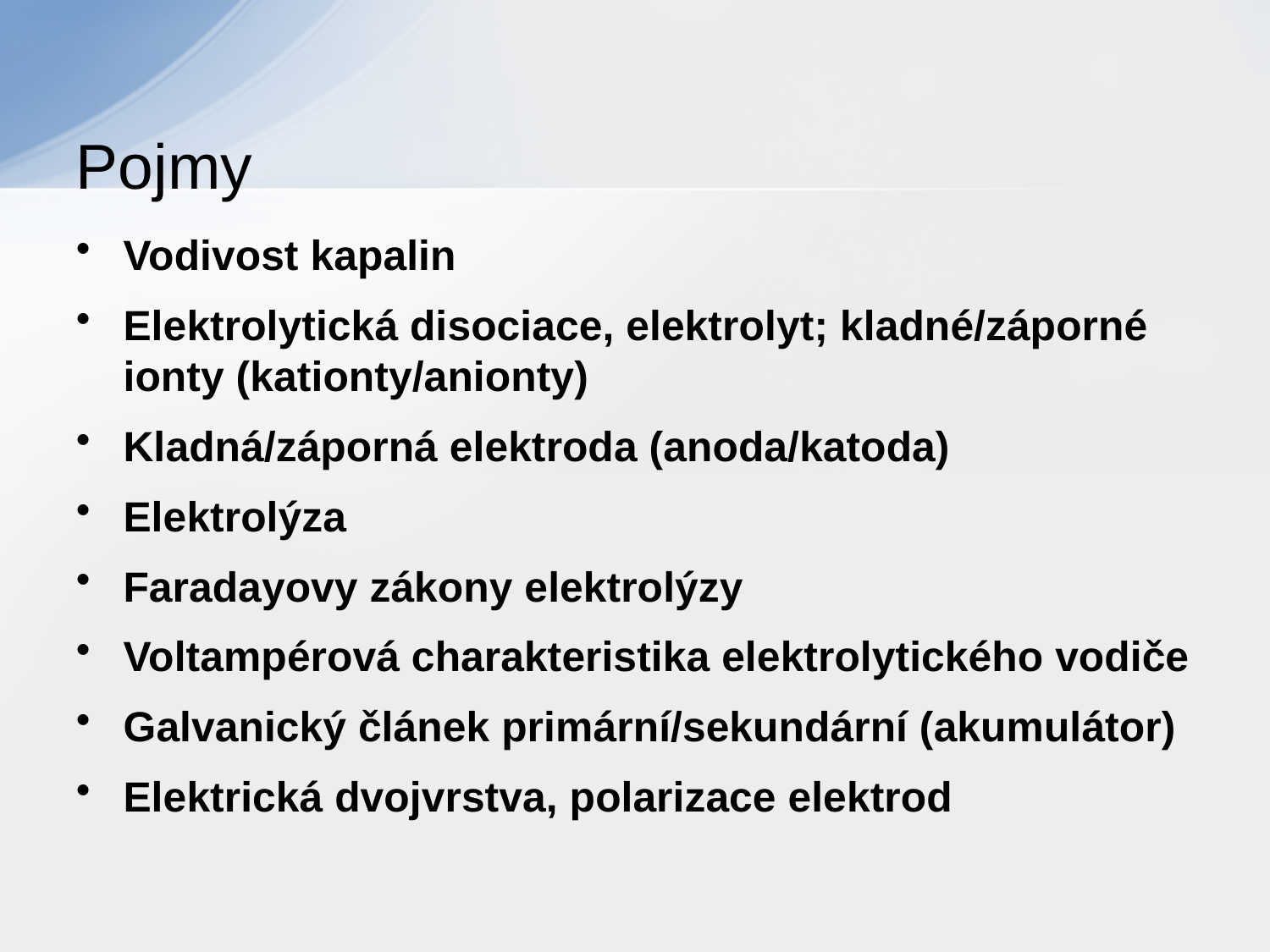

# Pojmy
Vodivost kapalin
Elektrolytická disociace, elektrolyt; kladné/záporné ionty (kationty/anionty)
Kladná/záporná elektroda (anoda/katoda)
Elektrolýza
Faradayovy zákony elektrolýzy
Voltampérová charakteristika elektrolytického vodiče
Galvanický článek primární/sekundární (akumulátor)
Elektrická dvojvrstva, polarizace elektrod